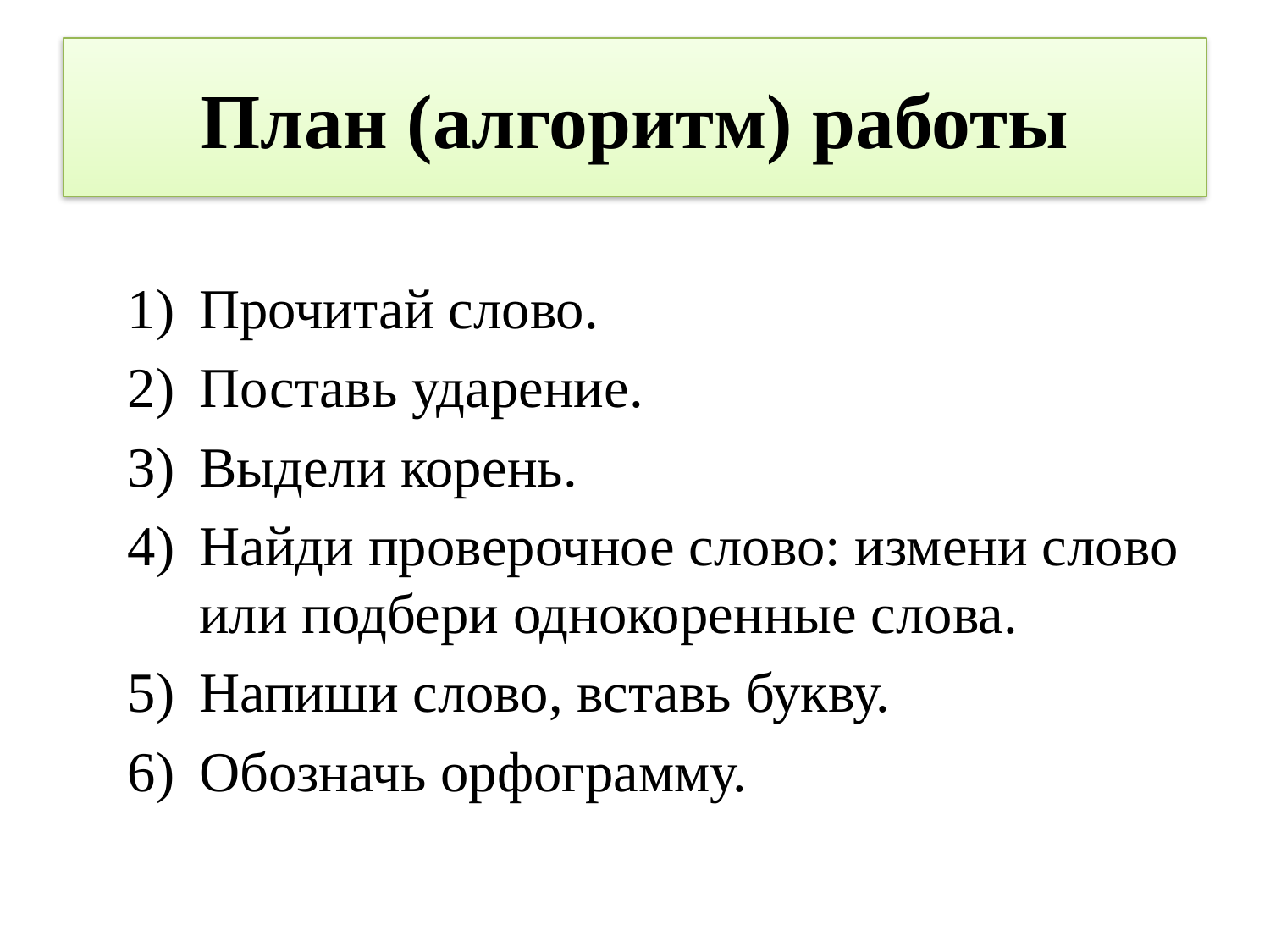

# План (алгоритм) работы
Прочитай слово.
Поставь ударение.
Выдели корень.
Найди проверочное слово: измени слово или подбери однокоренные слова.
Напиши слово, вставь букву.
Обозначь орфограмму.